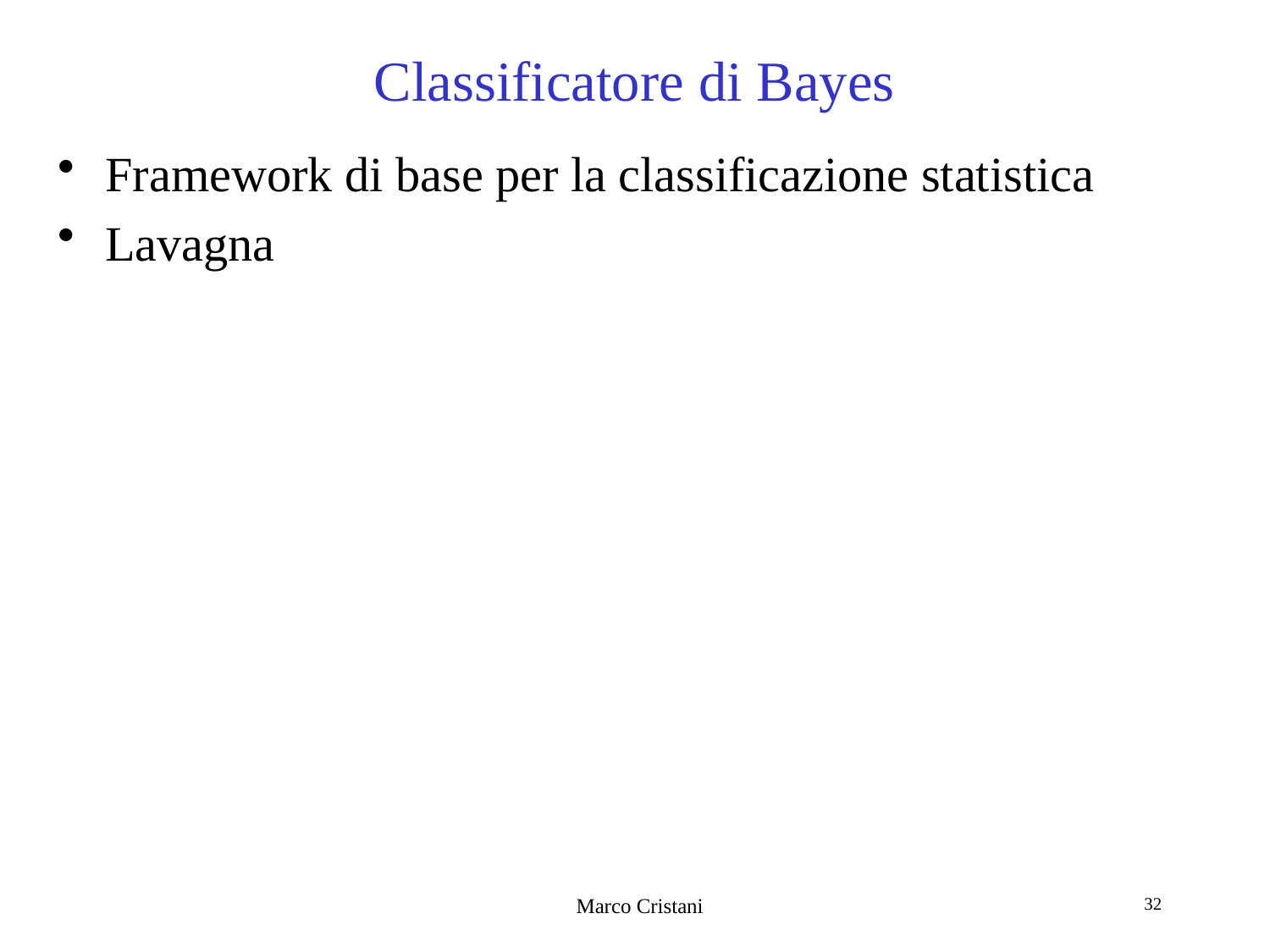

# Classificatore di Bayes
Framework di base per la classificazione statistica
Lavagna
Marco Cristani
32